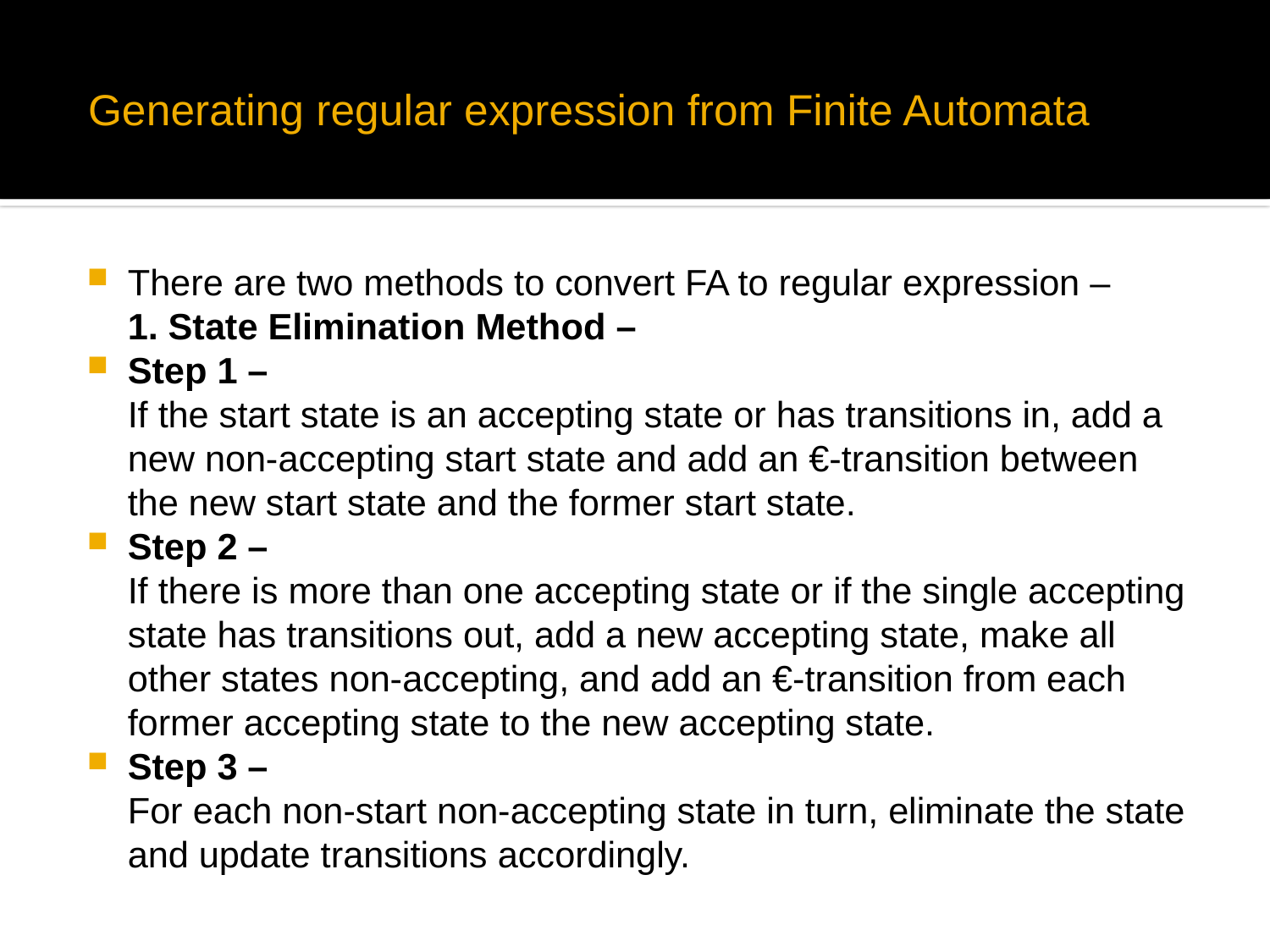

# Generating regular expression from Finite Automata
There are two methods to convert FA to regular expression –
1. State Elimination Method –
Step 1 –
If the start state is an accepting state or has transitions in, add a new non-accepting start state and add an €-transition between the new start state and the former start state.
Step 2 –
If there is more than one accepting state or if the single accepting state has transitions out, add a new accepting state, make all other states non-accepting, and add an €-transition from each former accepting state to the new accepting state.
Step 3 –
For each non-start non-accepting state in turn, eliminate the state and update transitions accordingly.